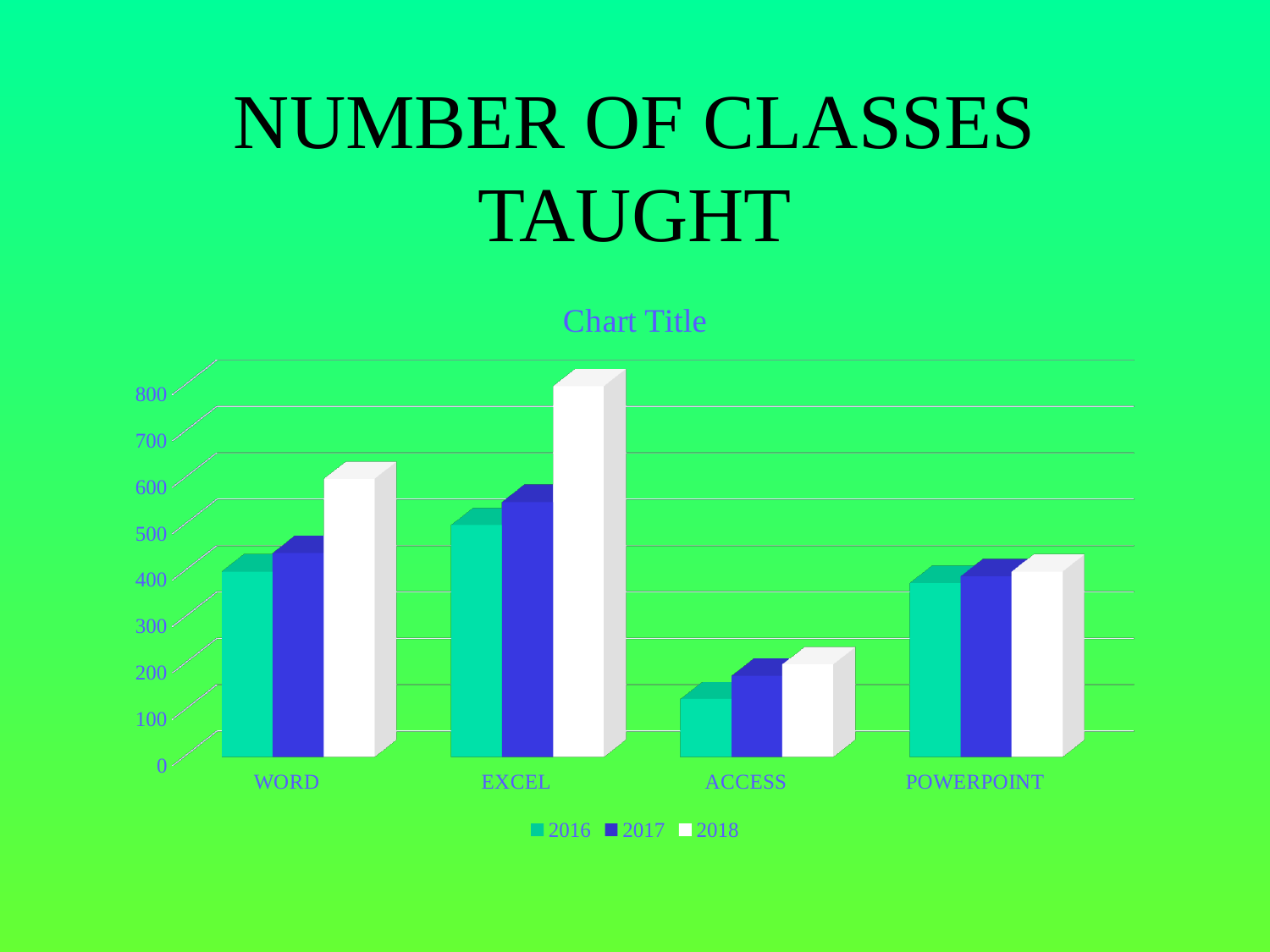

# NUMBER OF CLASSES TAUGHT

[unsupported chart]